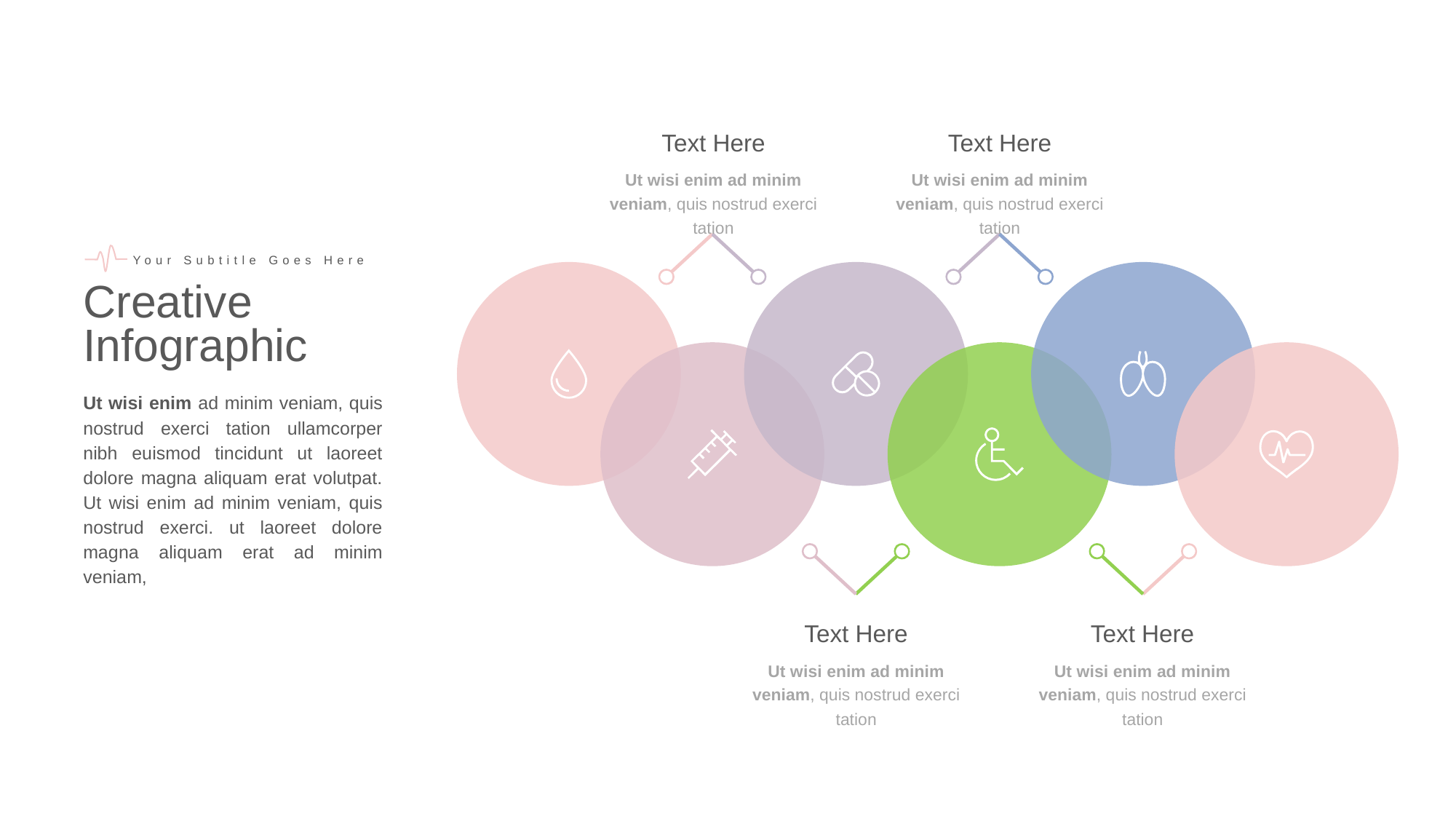

Text Here
Ut wisi enim ad minim veniam, quis nostrud exerci tation
Text Here
Ut wisi enim ad minim veniam, quis nostrud exerci tation

Your Subtitle Goes Here

Creative
Infographic

Ut wisi enim ad minim veniam, quis nostrud exerci tation ullamcorper nibh euismod tincidunt ut laoreet dolore magna aliquam erat volutpat. Ut wisi enim ad minim veniam, quis nostrud exerci. ut laoreet dolore magna aliquam erat ad minim veniam,

Text Here
Ut wisi enim ad minim veniam, quis nostrud exerci tation
Text Here
Ut wisi enim ad minim veniam, quis nostrud exerci tation